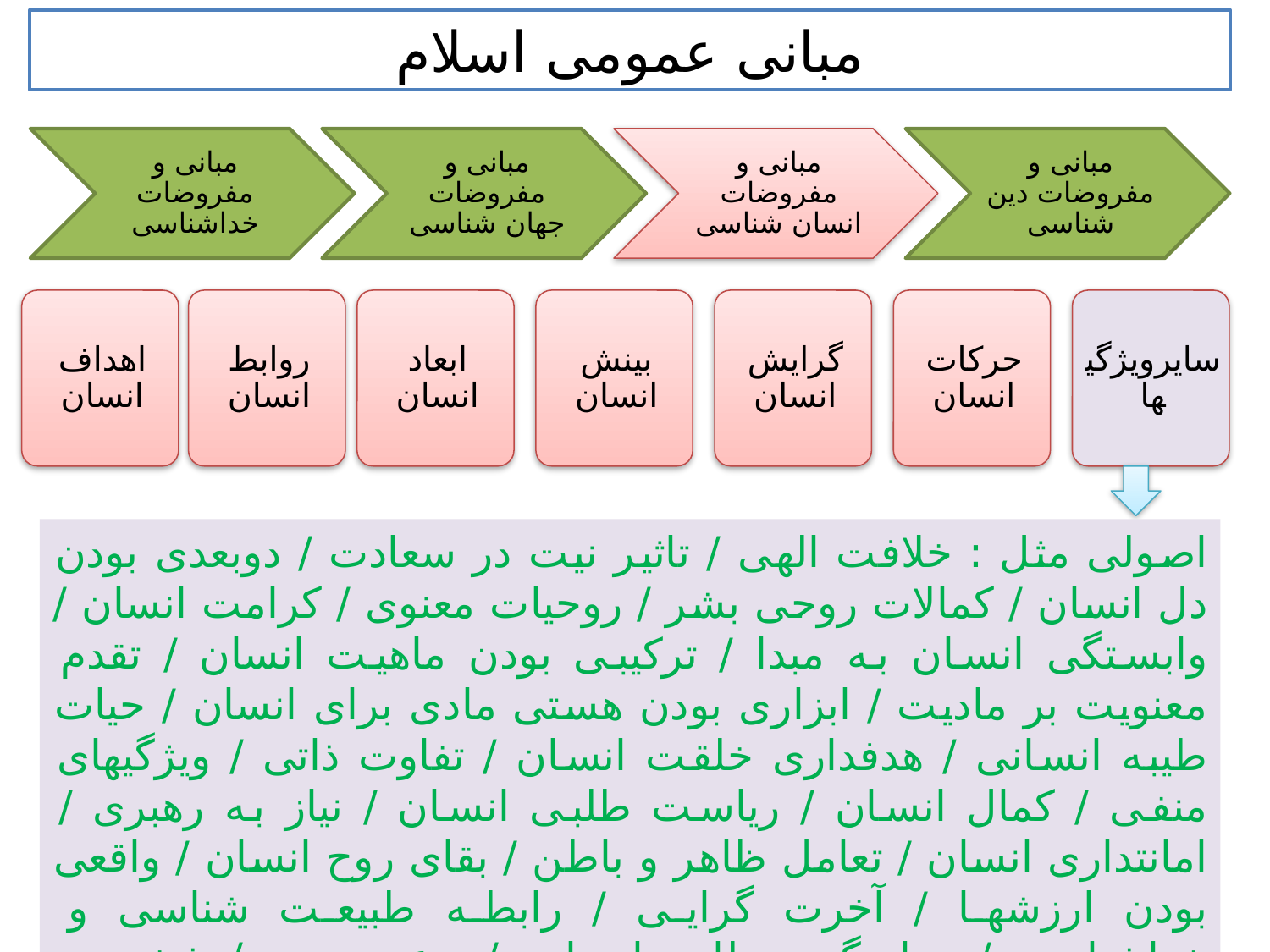

مبانی عمومی اسلام
مبانی و مفروضات خداشناسی
مبانی و مفروضات جهان شناسی
مبانی و مفروضات انسان شناسی
مبانی و مفروضات دین شناسی
اهداف انسان
روابط انسان
ابعاد انسان
بینش انسان
گرایش انسان
حرکات انسان
سایرویژگیها

اصولی مثل : خلافت الهی / تاثیر نیت در سعادت / دوبعدی بودن دل انسان / کمالات روحی بشر / روحیات معنوی / کرامت انسان / وابستگی انسان به مبدا / ترکیبی بودن ماهیت انسان / تقدم معنویت بر مادیت / ابزاری بودن هستی مادی برای انسان / حیات طیبه انسانی / هدفداری خلقت انسان / تفاوت ذاتی / ویژگیهای منفی / کمال انسان / ریاست طلبی انسان / نیاز به رهبری / امانتداری انسان / تعامل ظاهر و باطن / بقای روح انسان / واقعی بودن ارزشها / آخرت گرایی / رابطه طبیعت شناسی و خداشناسی / هماهنگی مظاهر انسانی / نوع دوستی / شخصیت داری انسان / عبودیت انسان / انسان محوری / بالقوده بودن استعدادهای انسان / آمیختگی زندگی انسانی و حیوانی / کنترل غرایز / سیری ناپذیری / نیازهای ذاتی و غیر ذاتی.